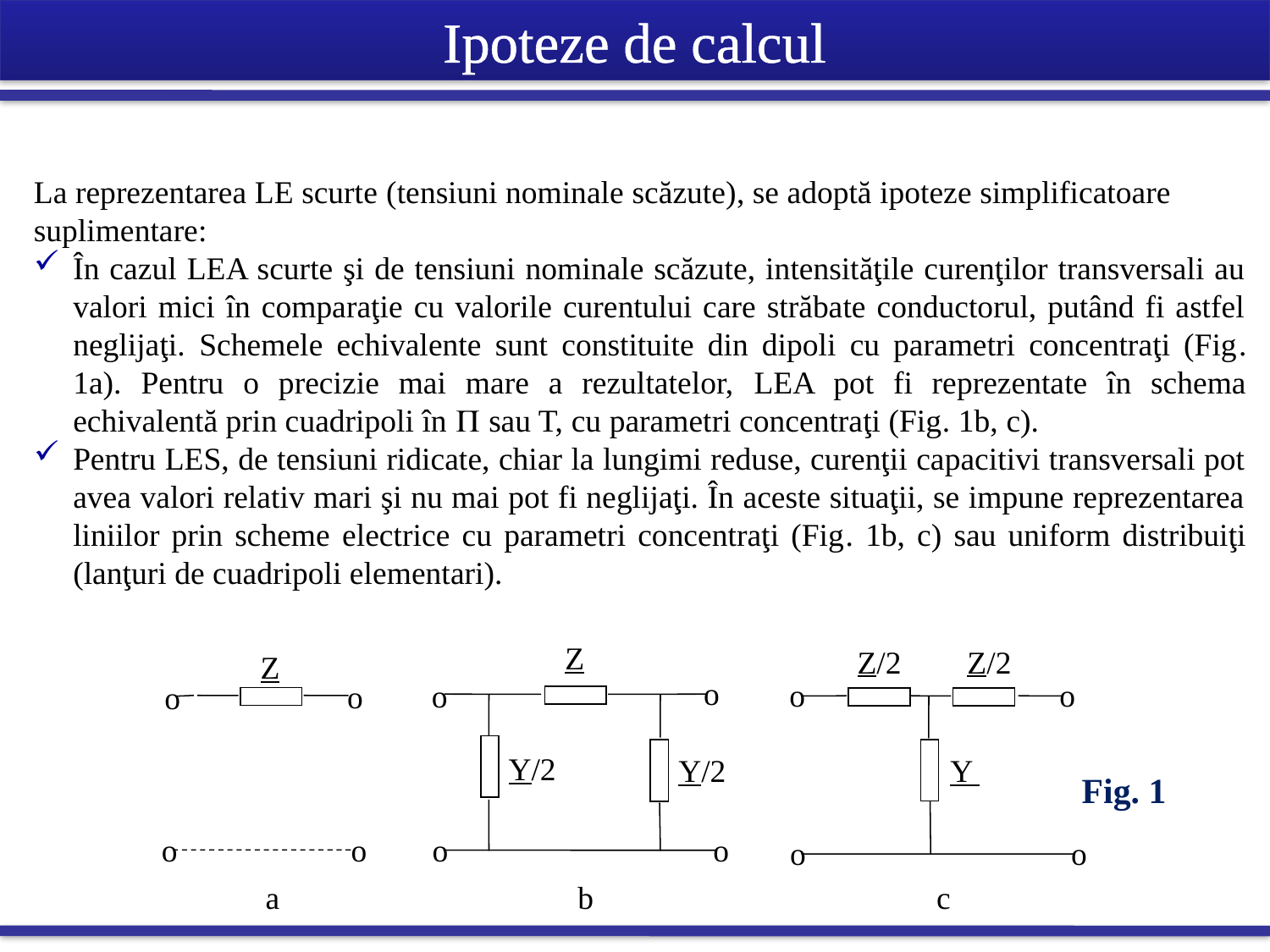

Ipoteze de calcul

La reprezentarea LE scurte (tensiuni nominale scăzute), se adoptă ipoteze simplificatoare suplimentare:
În cazul LEA scurte şi de tensiuni nominale scăzute, intensităţile curenţilor transversali au valori mici în comparaţie cu valorile curentului care străbate conductorul, putând fi astfel neglijaţi. Schemele echivalente sunt constituite din dipoli cu parametri concentraţi (Fig. 1a). Pentru o precizie mai mare a rezultatelor, LEA pot fi reprezentate în schema echivalentă prin cuadripoli în Π sau T, cu parametri concentraţi (Fig. 1b, c).
Pentru LES, de tensiuni ridicate, chiar la lungimi reduse, curenţii capacitivi transversali pot avea valori relativ mari şi nu mai pot fi neglijaţi. În aceste situaţii, se impune reprezentarea liniilor prin scheme electrice cu parametri concentraţi (Fig. 1b, c) sau uniform distribuiţi (lanţuri de cuadripoli elementari).
Z
Z/2
Z/2
Z
o
o

o
o

o
o
o
o

Y/2
Y/2
Y

o
o
o
o

a
b
c
Fig. 1